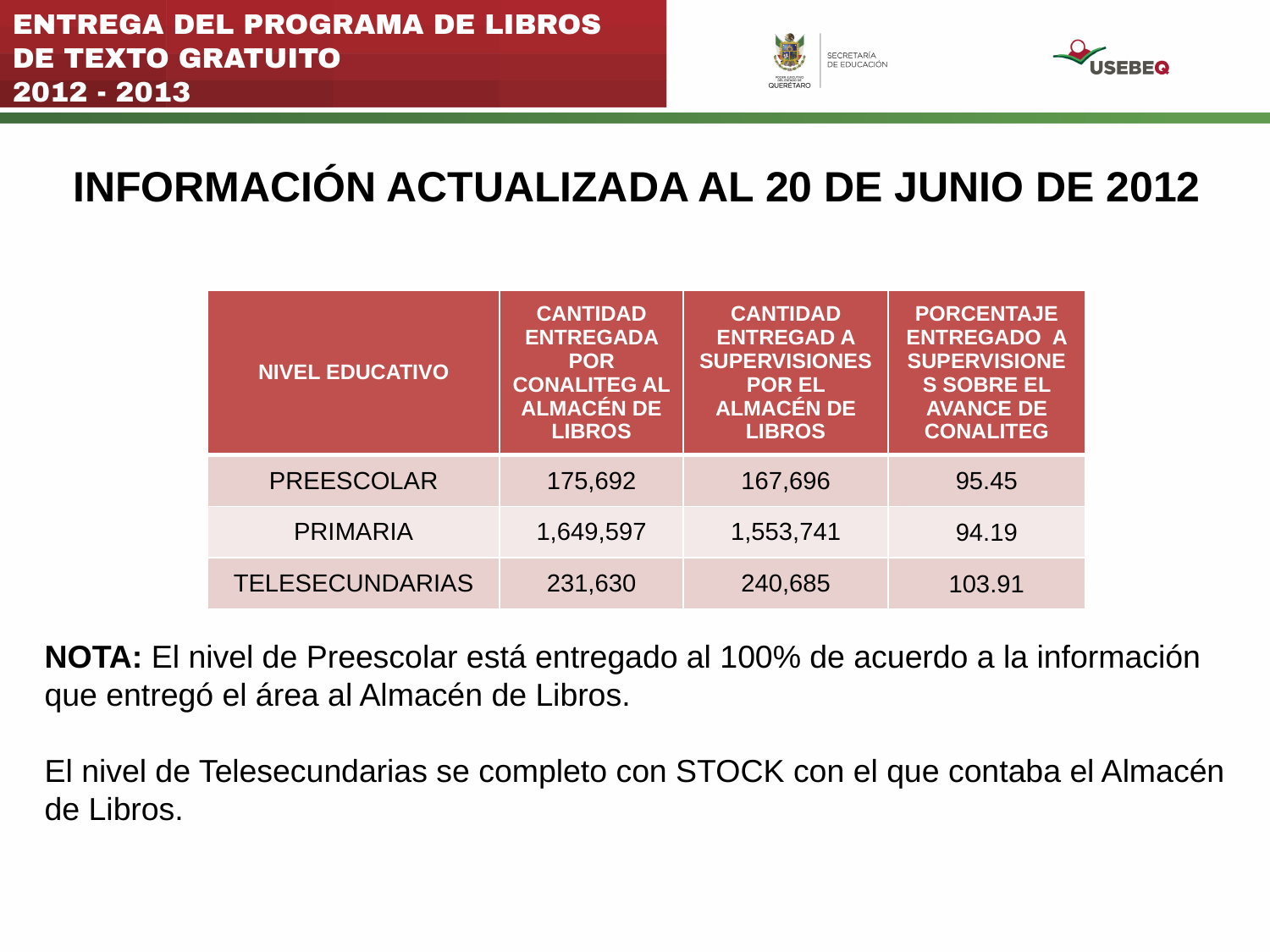

ENTREGA DEL PROGRAMA DE LIBROS DE TEXTO GRATUITO
2012 - 2013
INFORMACIÓN ACTUALIZADA AL 20 DE JUNIO DE 2012

| NIVEL EDUCATIVO | CANTIDAD ENTREGADA POR CONALITEG AL ALMACÉN DE LIBROS | CANTIDAD ENTREGAD A SUPERVISIONES POR EL ALMACÉN DE LIBROS | PORCENTAJE ENTREGADO A SUPERVISIONES SOBRE EL AVANCE DE CONALITEG |
| --- | --- | --- | --- |
| PREESCOLAR | 175,692 | 167,696 | 95.45 |
| PRIMARIA | 1,649,597 | 1,553,741 | 94.19 |
| TELESECUNDARIAS | 231,630 | 240,685 | 103.91 |
NOTA: El nivel de Preescolar está entregado al 100% de acuerdo a la información que entregó el área al Almacén de Libros.

El nivel de Telesecundarias se completo con STOCK con el que contaba el Almacén de Libros.